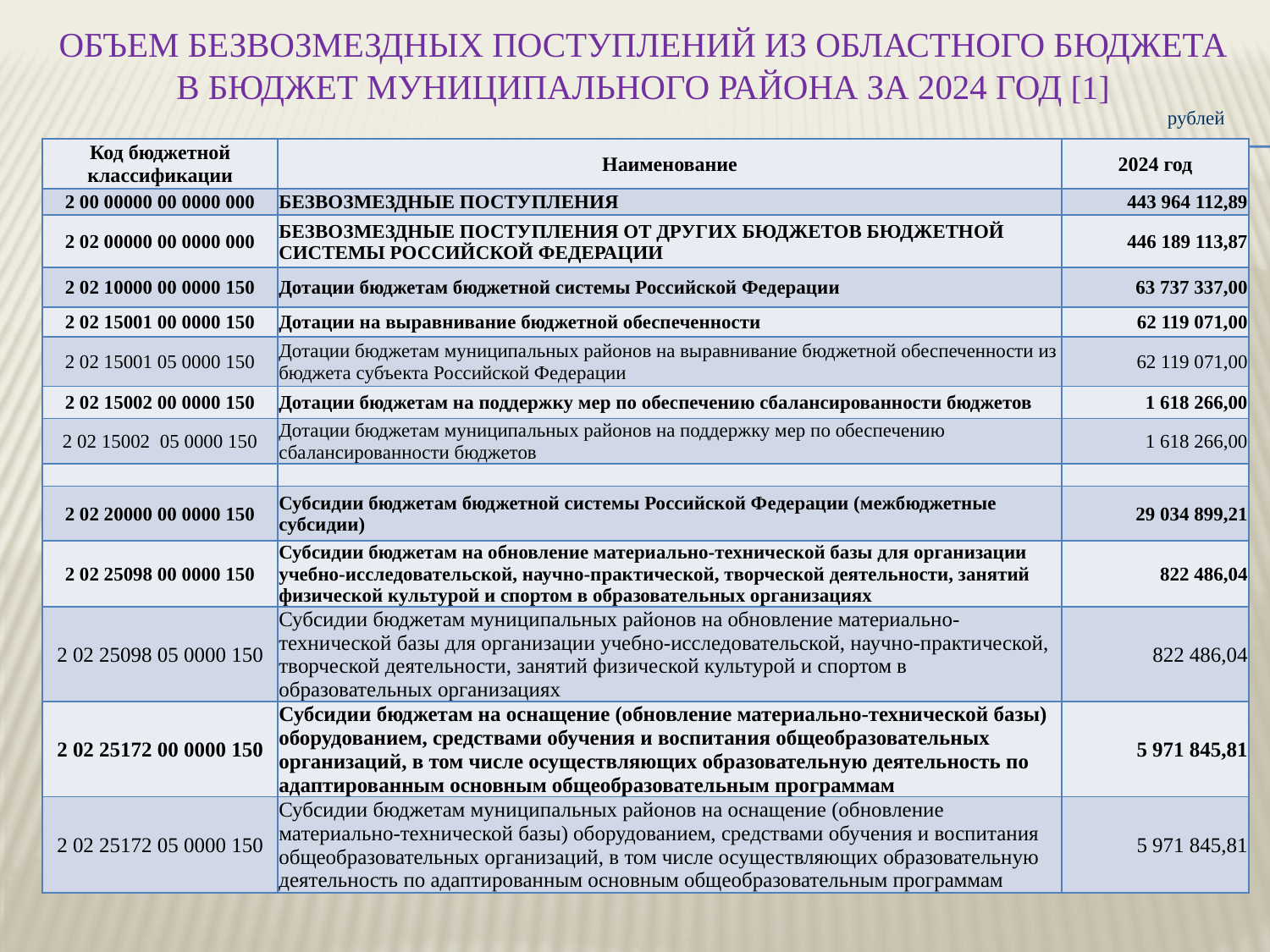

# ОБЪЕМ БЕЗВОЗМЕЗДНЫХ ПОСТУПЛЕНИЙ ИЗ ОБЛАСТНОГО БЮДЖЕТА В БЮДЖЕТ МУНИЦИПАЛЬНОГО РАЙОНА ЗА 2024 ГОД [1]
рублей
| Код бюджетной классификации | Наименование | 2024 год |
| --- | --- | --- |
| 2 00 00000 00 0000 000 | БЕЗВОЗМЕЗДНЫЕ ПОСТУПЛЕНИЯ | 443 964 112,89 |
| 2 02 00000 00 0000 000 | БЕЗВОЗМЕЗДНЫЕ ПОСТУПЛЕНИЯ ОТ ДРУГИХ БЮДЖЕТОВ БЮДЖЕТНОЙ СИСТЕМЫ РОССИЙСКОЙ ФЕДЕРАЦИИ | 446 189 113,87 |
| 2 02 10000 00 0000 150 | Дотации бюджетам бюджетной системы Российской Федерации | 63 737 337,00 |
| 2 02 15001 00 0000 150 | Дотации на выравнивание бюджетной обеспеченности | 62 119 071,00 |
| 2 02 15001 05 0000 150 | Дотации бюджетам муниципальных районов на выравнивание бюджетной обеспеченности из бюджета субъекта Российской Федерации | 62 119 071,00 |
| 2 02 15002 00 0000 150 | Дотации бюджетам на поддержку мер по обеспечению сбалансированности бюджетов | 1 618 266,00 |
| 2 02 15002 05 0000 150 | Дотации бюджетам муниципальных районов на поддержку мер по обеспечению сбалансированности бюджетов | 1 618 266,00 |
|  |  |  |
| 2 02 20000 00 0000 150 | Субсидии бюджетам бюджетной системы Российской Федерации (межбюджетные субсидии) | 29 034 899,21 |
| 2 02 25098 00 0000 150 | Субсидии бюджетам на обновление материально-технической базы для организации учебно-исследовательской, научно-практической, творческой деятельности, занятий физической культурой и спортом в образовательных организациях | 822 486,04 |
| 2 02 25098 05 0000 150 | Субсидии бюджетам муниципальных районов на обновление материально-технической базы для организации учебно-исследовательской, научно-практической, творческой деятельности, занятий физической культурой и спортом в образовательных организациях | 822 486,04 |
| 2 02 25172 00 0000 150 | Субсидии бюджетам на оснащение (обновление материально-технической базы) оборудованием, средствами обучения и воспитания общеобразовательных организаций, в том числе осуществляющих образовательную деятельность по адаптированным основным общеобразовательным программам | 5 971 845,81 |
| 2 02 25172 05 0000 150 | Субсидии бюджетам муниципальных районов на оснащение (обновление материально-технической базы) оборудованием, средствами обучения и воспитания общеобразовательных организаций, в том числе осуществляющих образовательную деятельность по адаптированным основным общеобразовательным программам | 5 971 845,81 |